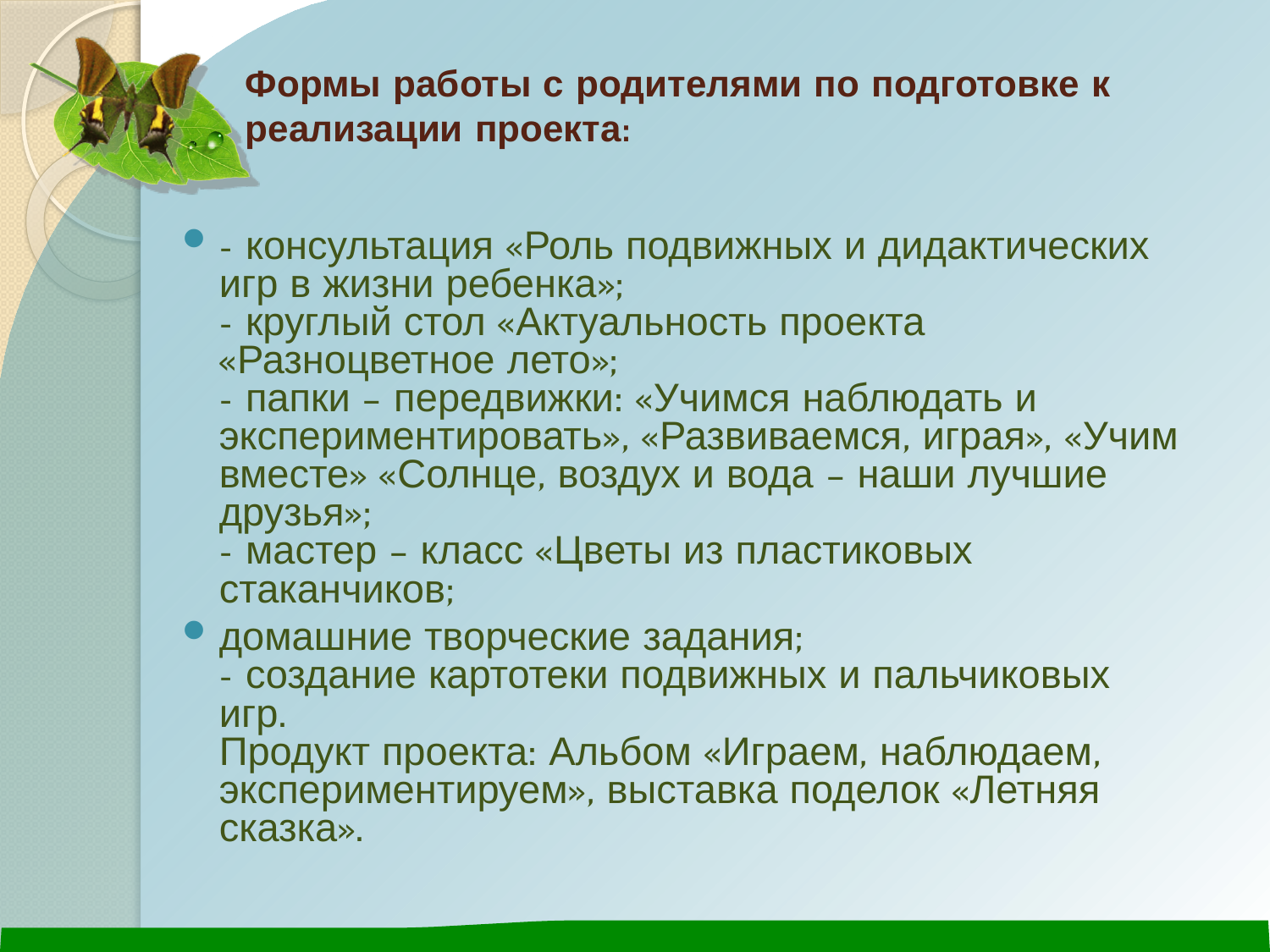

# Формы работы с родителями по подготовке к реализации проекта:
- консультация «Роль подвижных и дидактических игр в жизни ребенка»;
- круглый стол «Актуальность проекта «Разноцветное лето»;
- папки – передвижки: «Учимся наблюдать и экспериментировать», «Развиваемся, играя», «Учим вместе» «Солнце, воздух и вода – наши лучшие друзья»;
- мастер – класс «Цветы из пластиковых стаканчиков;
домашние творческие задания;
- создание картотеки подвижных и пальчиковых игр.
Продукт проекта: Альбом «Играем, наблюдаем, экспериментируем», выставка поделок «Летняя сказка».